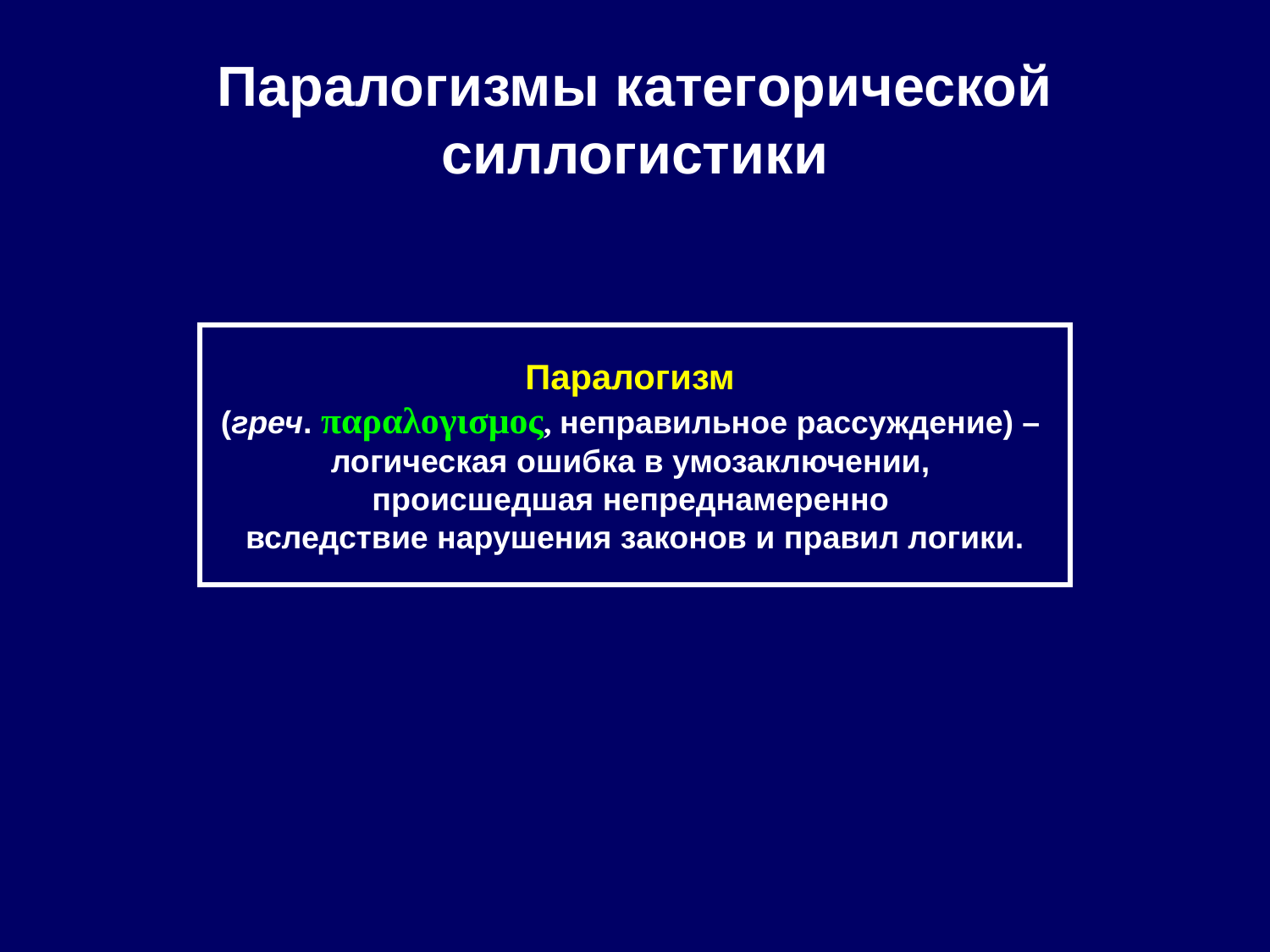

# Паралогизмы категорической силлогистики
Паралогизм
(греч. παραλογισμος, неправильное рассуждение) –
логическая ошибка в умозаключении,
происшедшая непреднамеренно
вследствие нарушения законов и правил логики.